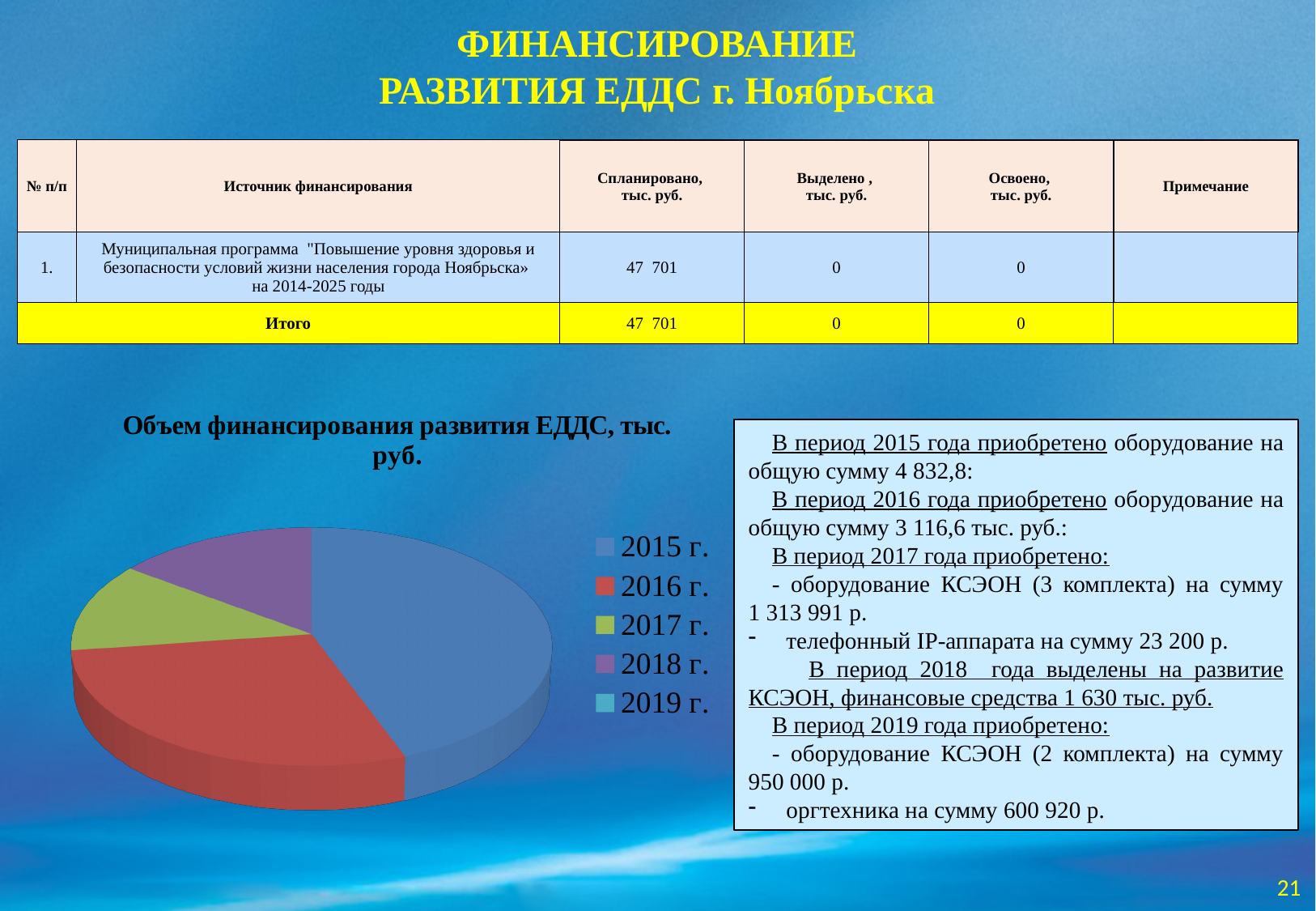

# ФИНАНСИРОВАНИЕ РАЗВИТИЯ ЕДДС г. Ноябрьска
| № п/п | Источник финансирования | Спланировано, тыс. руб. | Выделено , тыс. руб. | Освоено, тыс. руб. | Примечание |
| --- | --- | --- | --- | --- | --- |
| 1. | Муниципальная программа "Повышение уровня здоровья и безопасности условий жизни населения города Ноябрьска» на 2014-2025 годы | 47 701 | 0 | 0 |  |
| Итого |  | 47 701 | 0 | 0 |  |

[unsupported chart]

В период 2015 года приобретено оборудование на общую сумму 4 832,8:
В период 2016 года приобретено оборудование на общую сумму 3 116,6 тыс. руб.:
В период 2017 года приобретено:
- оборудование КСЭОН (3 комплекта) на сумму 1 313 991 р.
телефонный IP-аппарата на сумму 23 200 р.
     В период 2018  года выделены на развитие КСЭОН, финансовые средства 1 630 тыс. руб.
В период 2019 года приобретено:
- оборудование КСЭОН (2 комплекта) на сумму 950 000 р.
оргтехника на сумму 600 920 р.
21